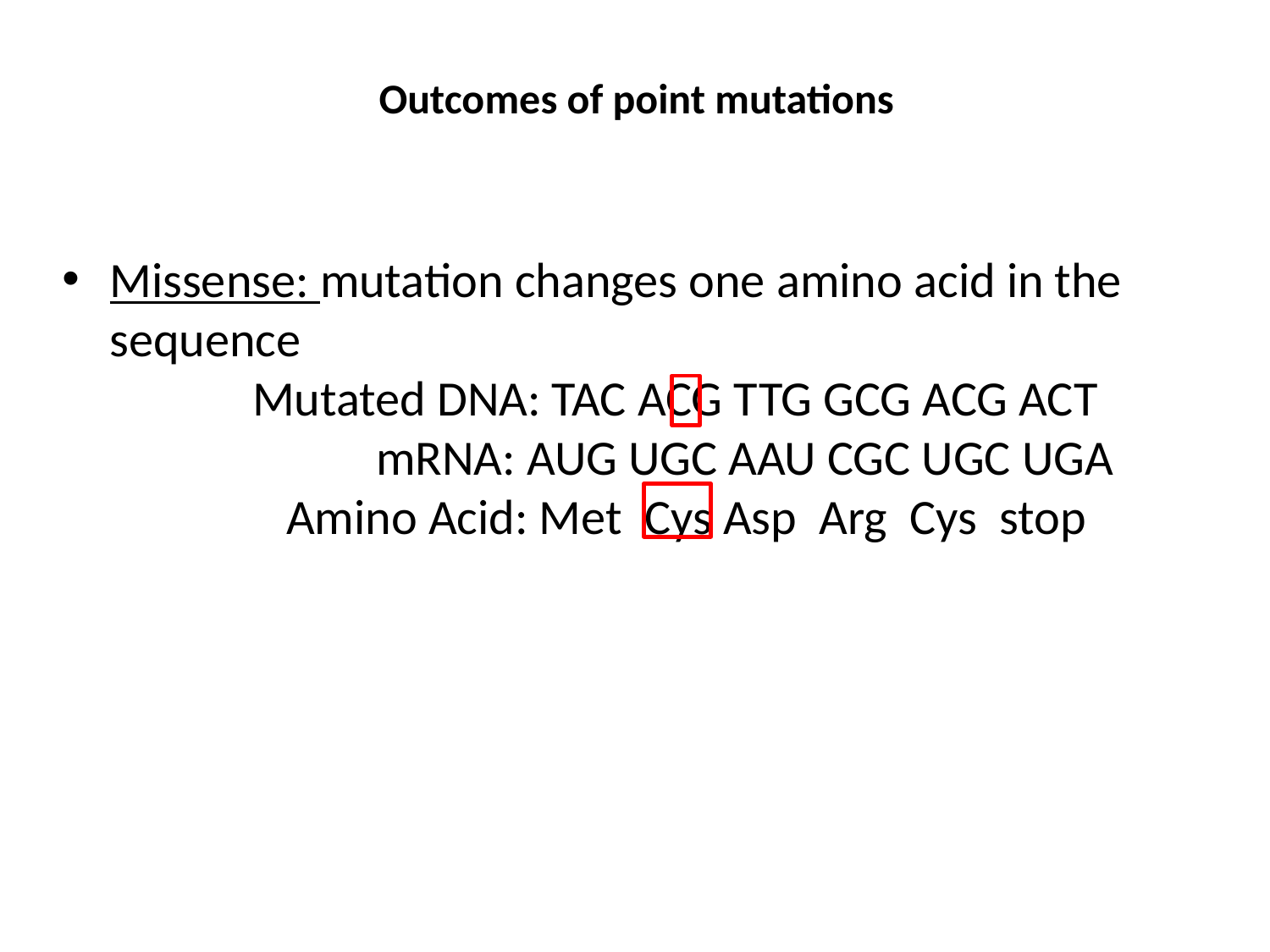

# Outcomes of point mutations

Missense: mutation changes one amino acid in the sequence
Mutated DNA: TAC ACG TTG GCG ACG ACT
           mRNA: AUG UGC AAU CGC UGC UGA
   Amino Acid: Met  Cys Asp  Arg  Cys  stop